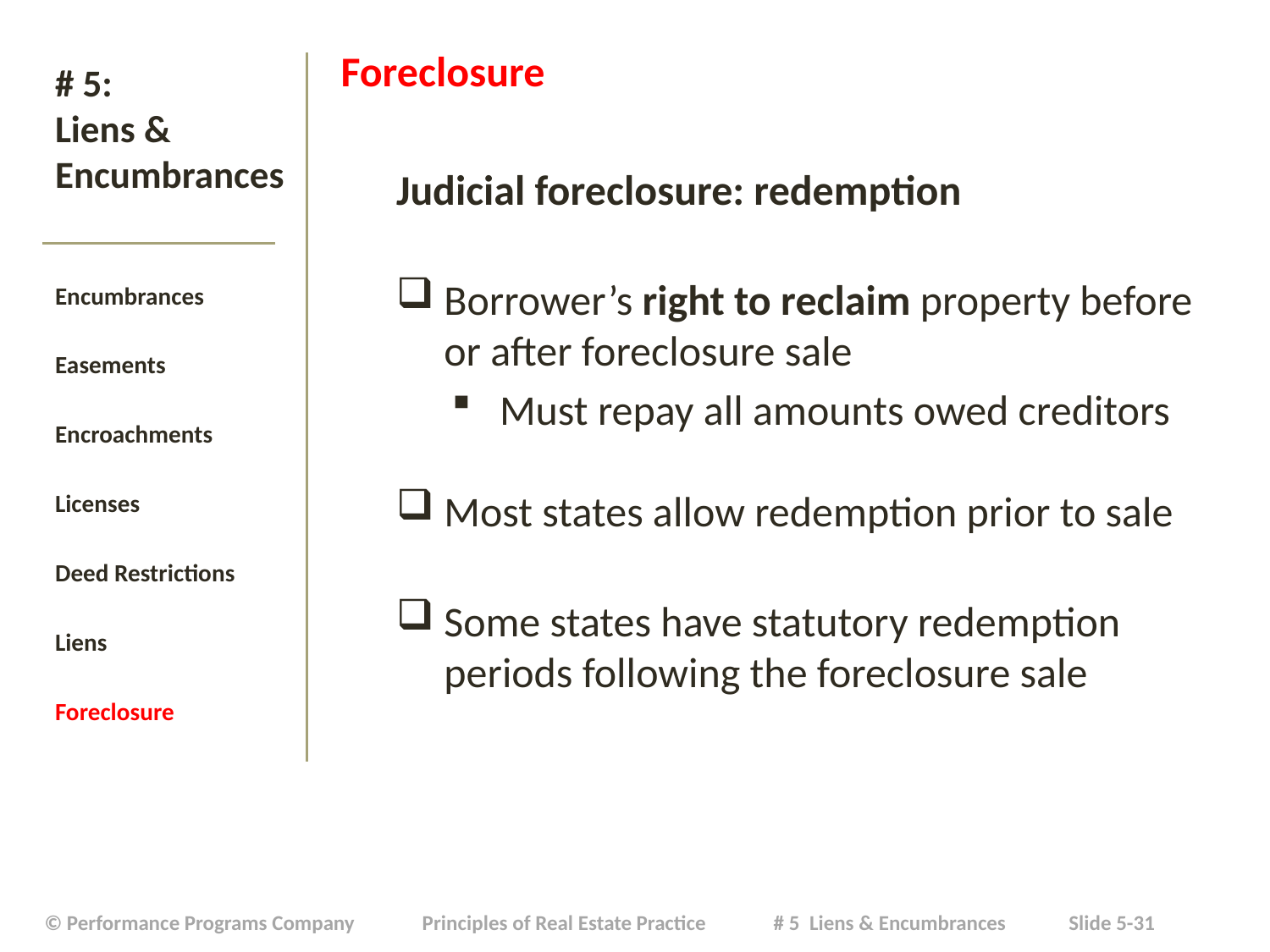

Foreclosure

Judicial foreclosure: redemption
Borrower’s right to reclaim property before or after foreclosure sale
Must repay all amounts owed creditors
Most states allow redemption prior to sale
Some states have statutory redemption periods following the foreclosure sale

# # 5: Liens & Encumbrances

Encumbrances

Easements

Encroachments

Licenses

Deed Restrictions

Liens

Foreclosure

| © Performance Programs Company Principles of Real Estate Practice # 5 Liens & Encumbrances Slide 5-31 |
| --- |